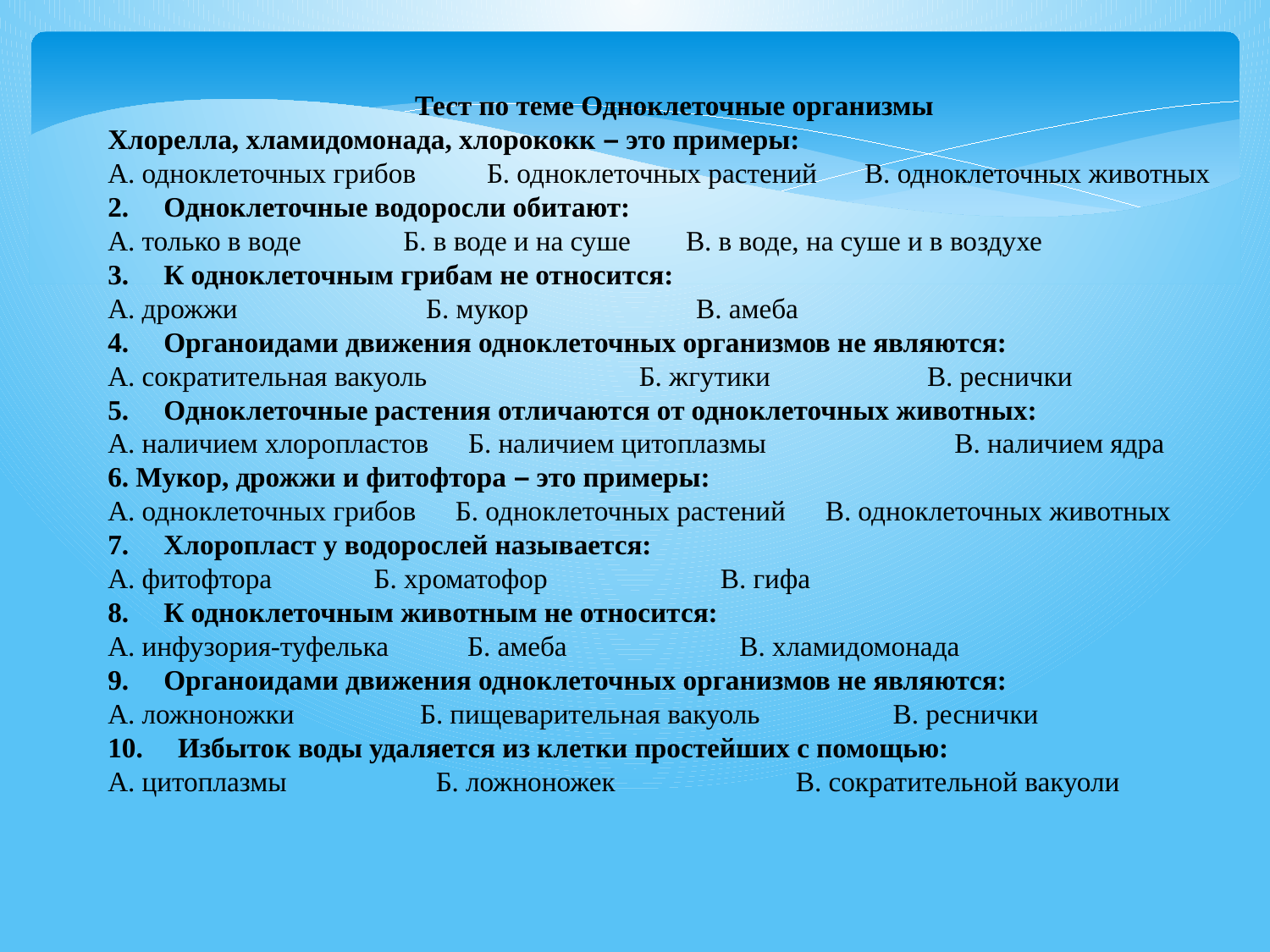

Тест по теме Одноклеточные организмы
Хлорелла, хламидомонада, хлорококк – это примеры:
А. одноклеточных грибов         Б. одноклеточных растений      В. одноклеточных животных
2.     Одноклеточные водоросли обитают:
А. только в воде             Б. в воде и на суше       В. в воде, на суше и в воздухе
3.     К одноклеточным грибам не относится:
А. дрожжи                        Б. мукор                        В. амеба
4.     Органоидами движения одноклеточных организмов не являются:
А. сократительная вакуоль                           Б. жгутики                    В. реснички
5.     Одноклеточные растения отличаются от одноклеточных животных:
А. наличием хлоропластов     Б. наличием цитоплазмы                        В. наличием ядра
6. Мукор, дрожжи и фитофтора – это примеры:
А. одноклеточных грибов     Б. одноклеточных растений     В. одноклеточных животных
7.     Хлоропласт у водорослей называется:
А. фитофтора             Б. хроматофор                      В. гифа
8.     К одноклеточным животным не относится:
А. инфузория-туфелька          Б. амеба                      В. хламидомонада
9.     Органоидами движения одноклеточных организмов не являются:
А. ложноножки                Б. пищеварительная вакуоль                 В. реснички
10.     Избыток воды удаляется из клетки простейших с помощью:
А. цитоплазмы                   Б. ложноножек                       В. сократительной вакуоли